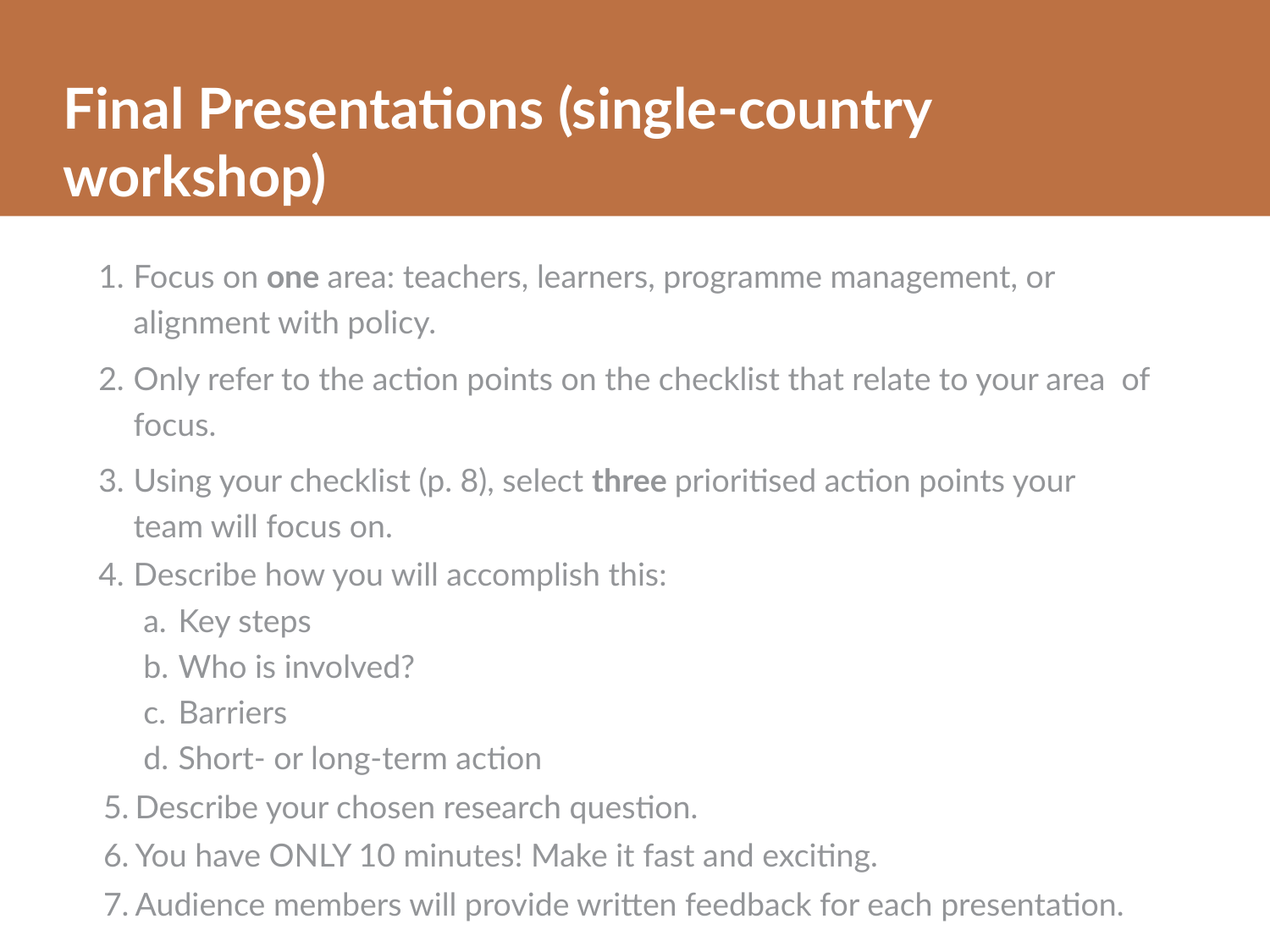

# Final Presentations (single-country workshop)
Focus on one area: teachers, learners, programme management, or  alignment with policy.
Only refer to the action points on the checklist that relate to your area  of focus.
Using your checklist (p. 8), select three prioritised action points your  team will focus on.
Describe how you will accomplish this:
Key steps
Who is involved?
Barriers
Short- or long-term action
Describe your chosen research question.
You have ONLY 10 minutes! Make it fast and exciting.
Audience members will provide written feedback for each presentation.